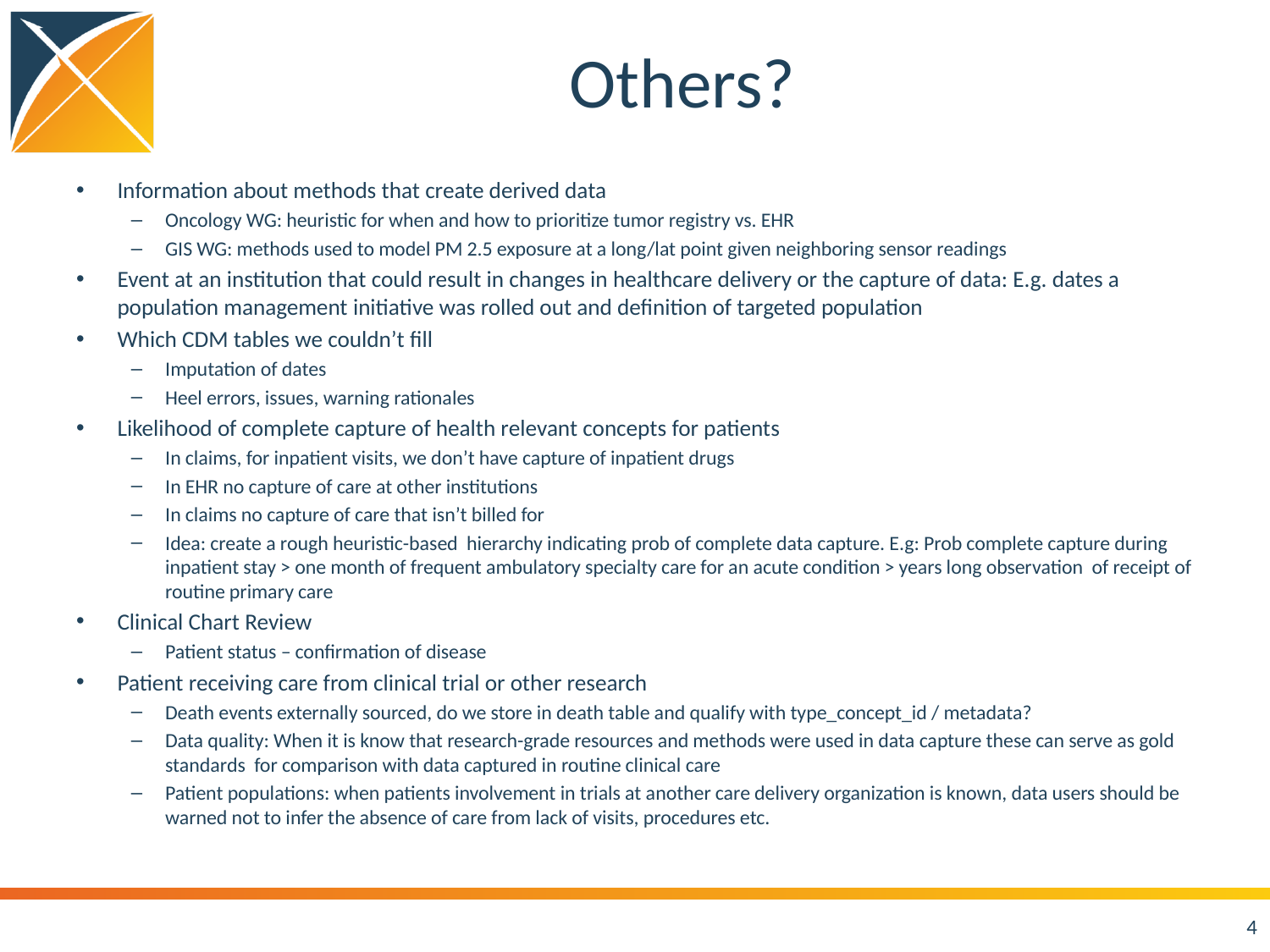

# Others?
Information about methods that create derived data
Oncology WG: heuristic for when and how to prioritize tumor registry vs. EHR
GIS WG: methods used to model PM 2.5 exposure at a long/lat point given neighboring sensor readings
Event at an institution that could result in changes in healthcare delivery or the capture of data: E.g. dates a population management initiative was rolled out and definition of targeted population
Which CDM tables we couldn’t fill
Imputation of dates
Heel errors, issues, warning rationales
Likelihood of complete capture of health relevant concepts for patients
In claims, for inpatient visits, we don’t have capture of inpatient drugs
In EHR no capture of care at other institutions
In claims no capture of care that isn’t billed for
Idea: create a rough heuristic-based  hierarchy indicating prob of complete data capture. E.g: Prob complete capture during inpatient stay > one month of frequent ambulatory specialty care for an acute condition > years long observation  of receipt of routine primary care
Clinical Chart Review
Patient status – confirmation of disease
Patient receiving care from clinical trial or other research
Death events externally sourced, do we store in death table and qualify with type_concept_id / metadata?
Data quality: When it is know that research-grade resources and methods were used in data capture these can serve as gold standards  for comparison with data captured in routine clinical care
Patient populations: when patients involvement in trials at another care delivery organization is known, data users should be warned not to infer the absence of care from lack of visits, procedures etc.
4